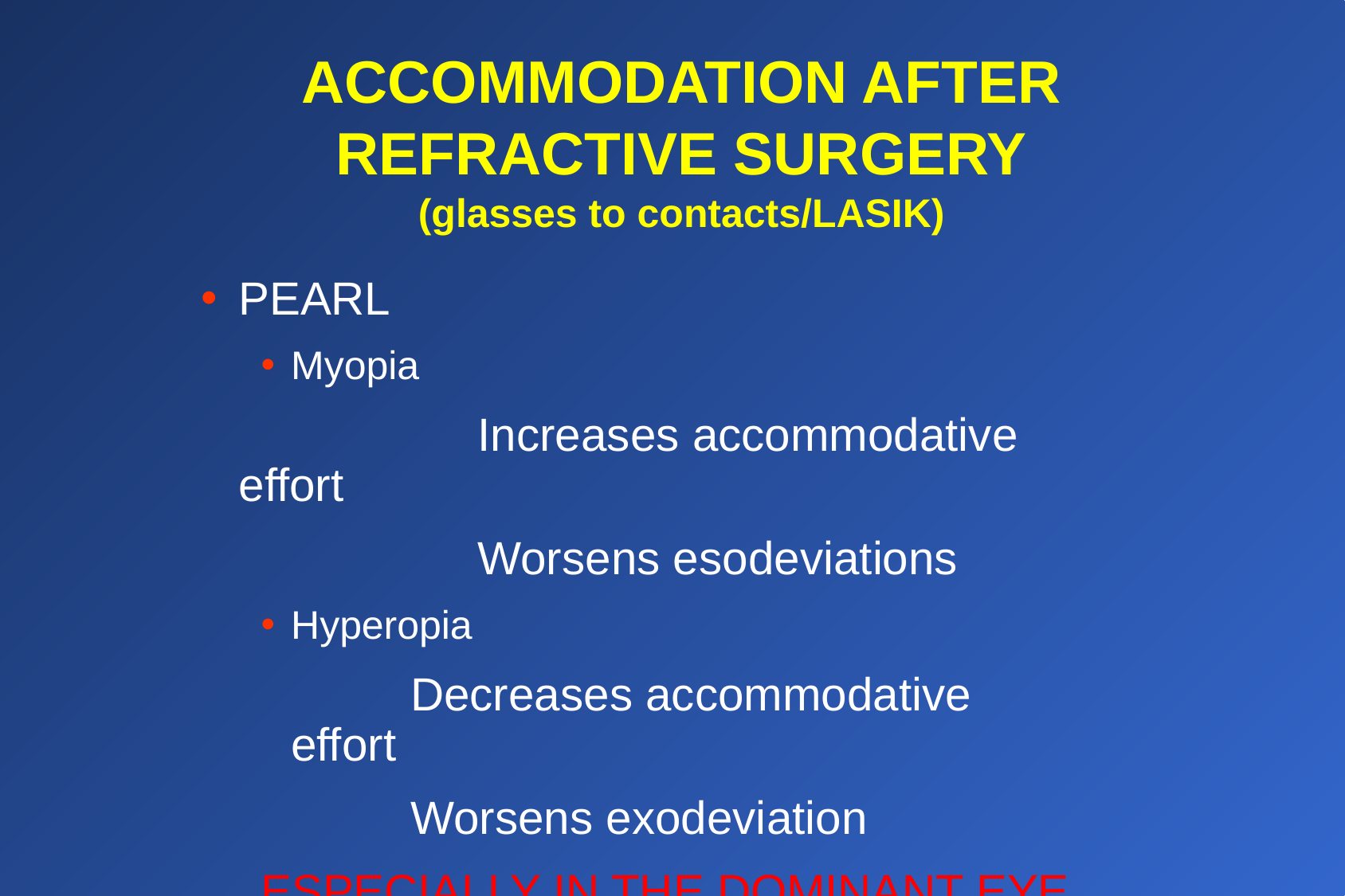

# ACCOMMODATION AFTER REFRACTIVE SURGERY (glasses to contacts/LASIK)
PEARL
Myopia
			Increases accommodative effort
			Worsens esodeviations
Hyperopia
		Decreases accommodative effort
		Worsens exodeviation
ESPECIALLY IN THE DOMINANT EYE